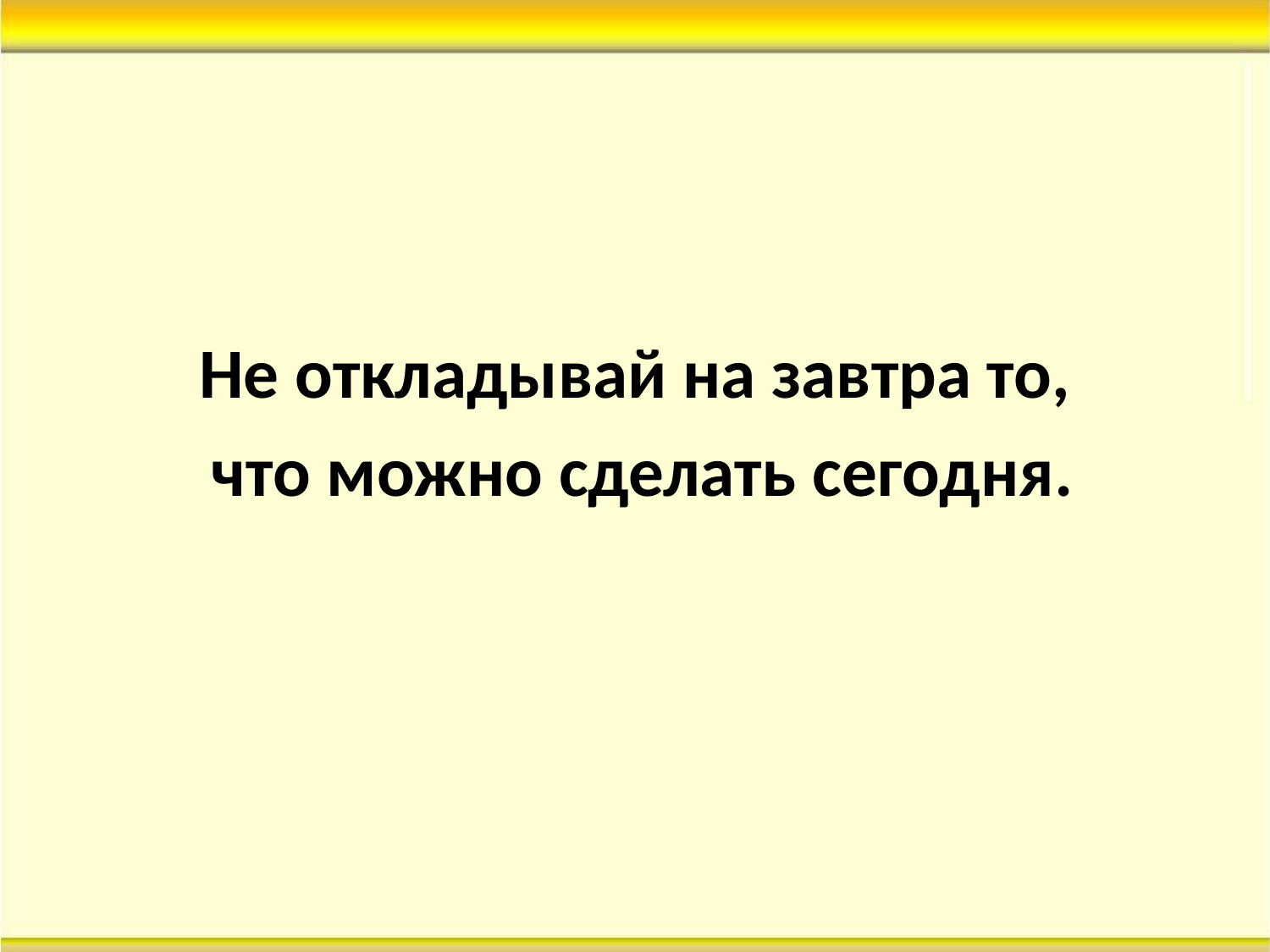

#

Не откладывай на завтра то,
 что можно сделать сегодня.